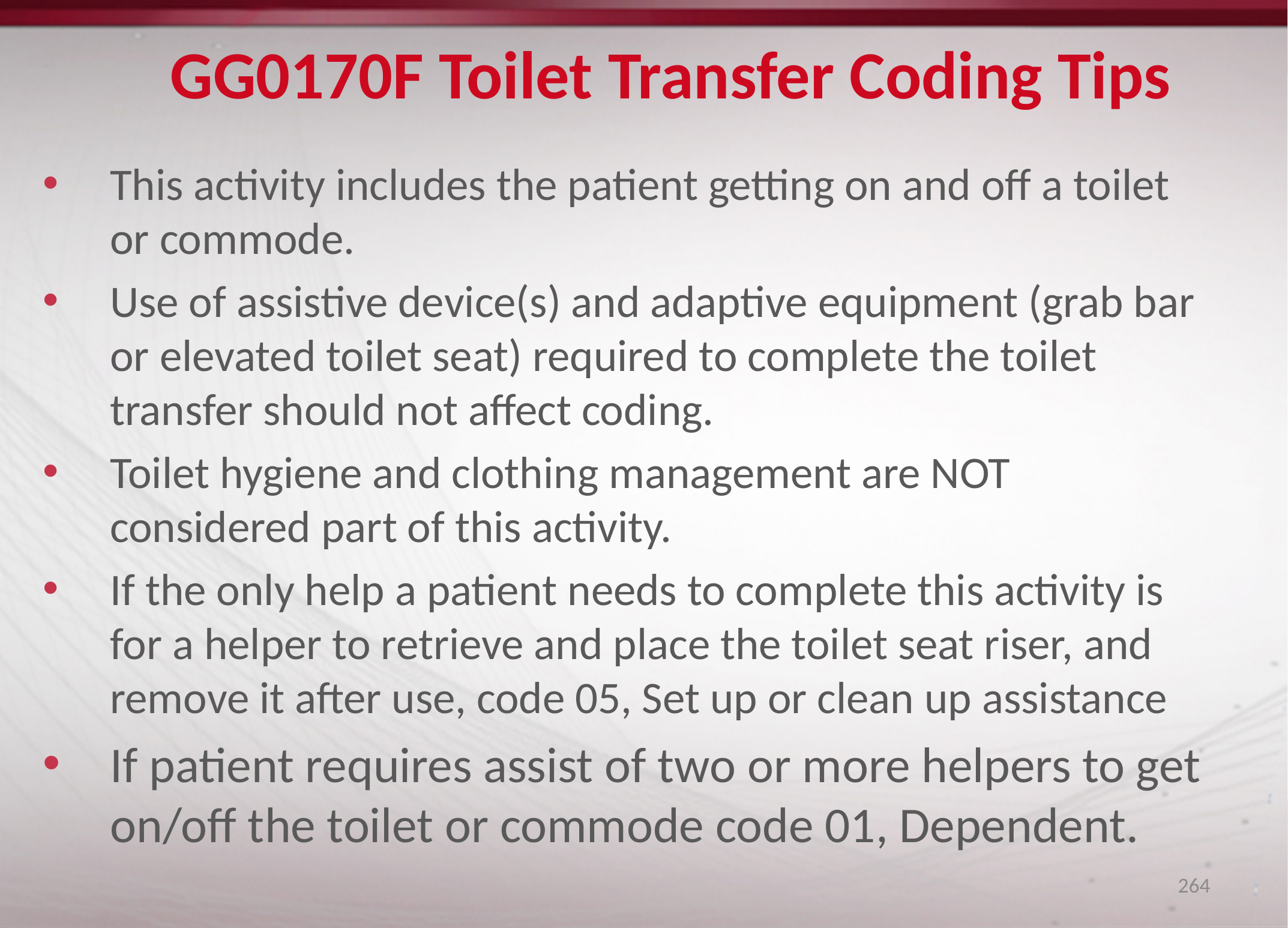

# GG0170F Toilet Transfer Coding Tips
This activity includes the patient getting on and off a toilet or commode.
Use of assistive device(s) and adaptive equipment (grab bar or elevated toilet seat) required to complete the toilet transfer should not affect coding.
Toilet hygiene and clothing management are NOT considered part of this activity.
If the only help a patient needs to complete this activity is for a helper to retrieve and place the toilet seat riser, and remove it after use, code 05, Set up or clean up assistance
If patient requires assist of two or more helpers to get on/off the toilet or commode code 01, Dependent.
264